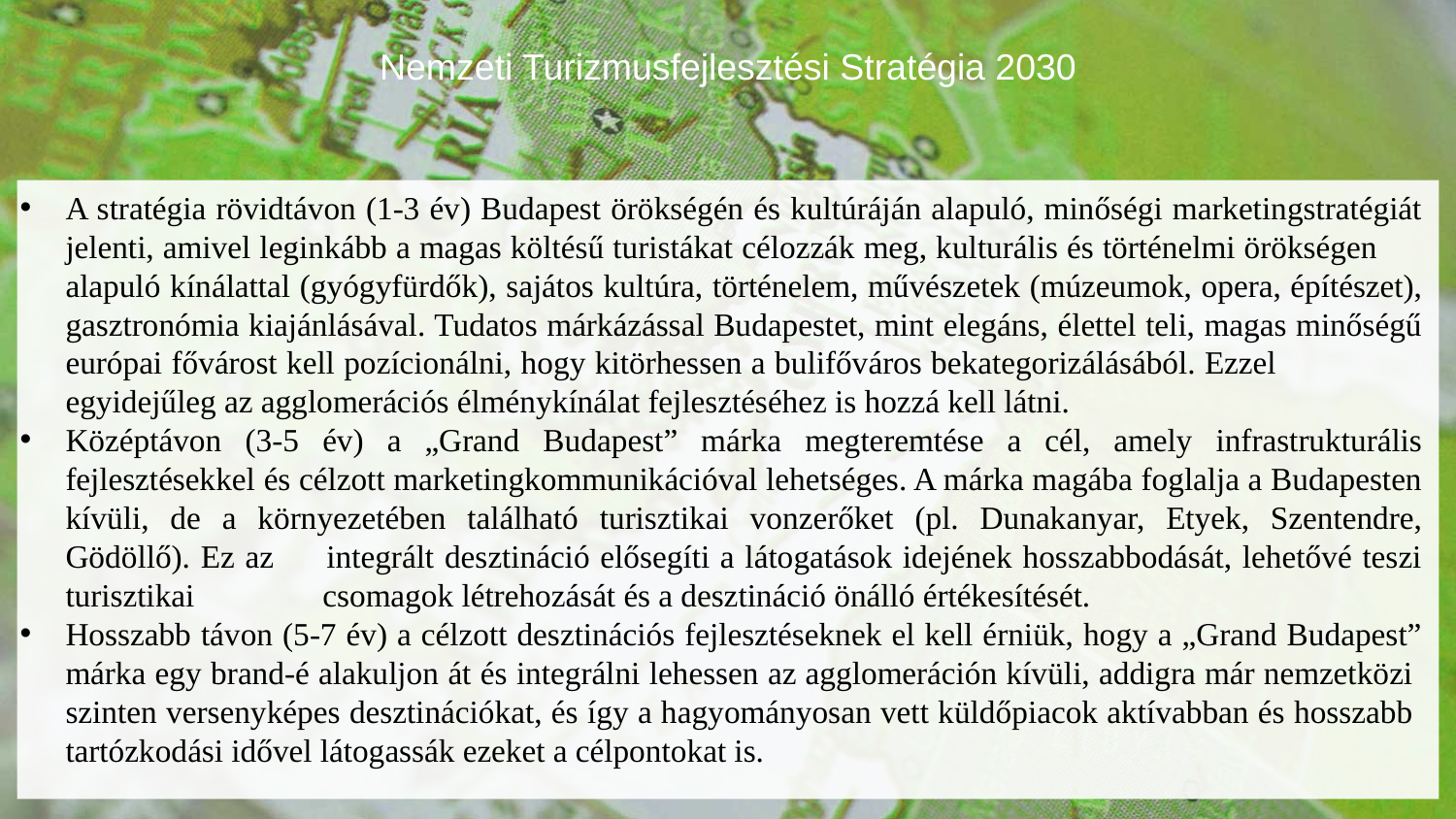

Nemzeti Turizmusfejlesztési Stratégia 2030

A stratégia rövidtávon (1-3 év) Budapest örökségén és kultúráján alapuló, minőségi marketingstratégiát jelenti, amivel leginkább a magas költésű turistákat célozzák meg, kulturális és történelmi örökségen      alapuló kínálattal (gyógyfürdők), sajátos kultúra, történelem, művészetek (múzeumok, opera, építészet), gasztronómia kiajánlásával. Tudatos márkázással Budapestet, mint elegáns, élettel teli, magas minőségű európai fővárost kell pozícionálni, hogy kitörhessen a bulifőváros bekategorizálásából. Ezzel                 egyidejűleg az agglomerációs élménykínálat fejlesztéséhez is hozzá kell látni.
Középtávon (3-5 év) a „Grand Budapest” márka megteremtése a cél, amely infrastrukturális fejlesztésekkel és célzott marketingkommunikációval lehetséges. A márka magába foglalja a Budapesten kívüli, de a környezetében található turisztikai vonzerőket (pl. Dunakanyar, Etyek, Szentendre, Gödöllő). Ez az     integrált desztináció elősegíti a látogatások idejének hosszabbodását, lehetővé teszi turisztikai                csomagok létrehozását és a desztináció önálló értékesítését.
Hosszabb távon (5-7 év) a célzott desztinációs fejlesztéseknek el kell érniük, hogy a „Grand Budapest” márka egy brand-é alakuljon át és integrálni lehessen az agglomeráción kívüli, addigra már nemzetközi  szinten versenyképes desztinációkat, és így a hagyományosan vett küldőpiacok aktívabban és hosszabb  tartózkodási idővel látogassák ezeket a célpontokat is.